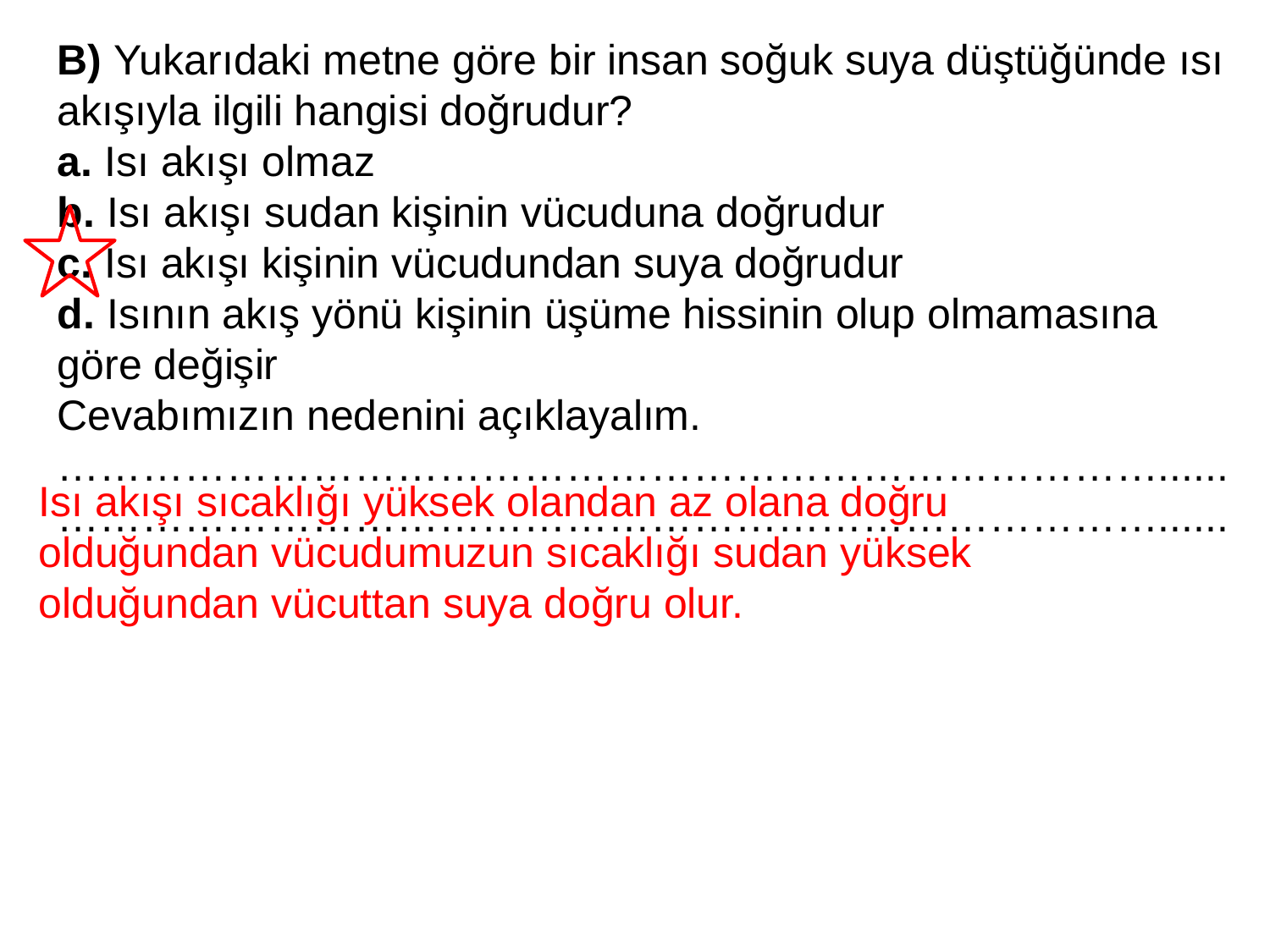

B) Yukarıdaki metne göre bir insan soğuk suya düştüğünde ısı akışıyla ilgili hangisi doğrudur?
a. Isı akışı olmaz
b. Isı akışı sudan kişinin vücuduna doğrudur
c. Isı akışı kişinin vücudundan suya doğrudur
d. Isının akış yönü kişinin üşüme hissinin olup olmamasına göre değişir
Cevabımızın nedenini açıklayalım.
……………………………………………………………………......
……………………………………………………………………......

Isı akışı sıcaklığı yüksek olandan az olana doğru olduğundan vücudumuzun sıcaklığı sudan yüksek olduğundan vücuttan suya doğru olur.